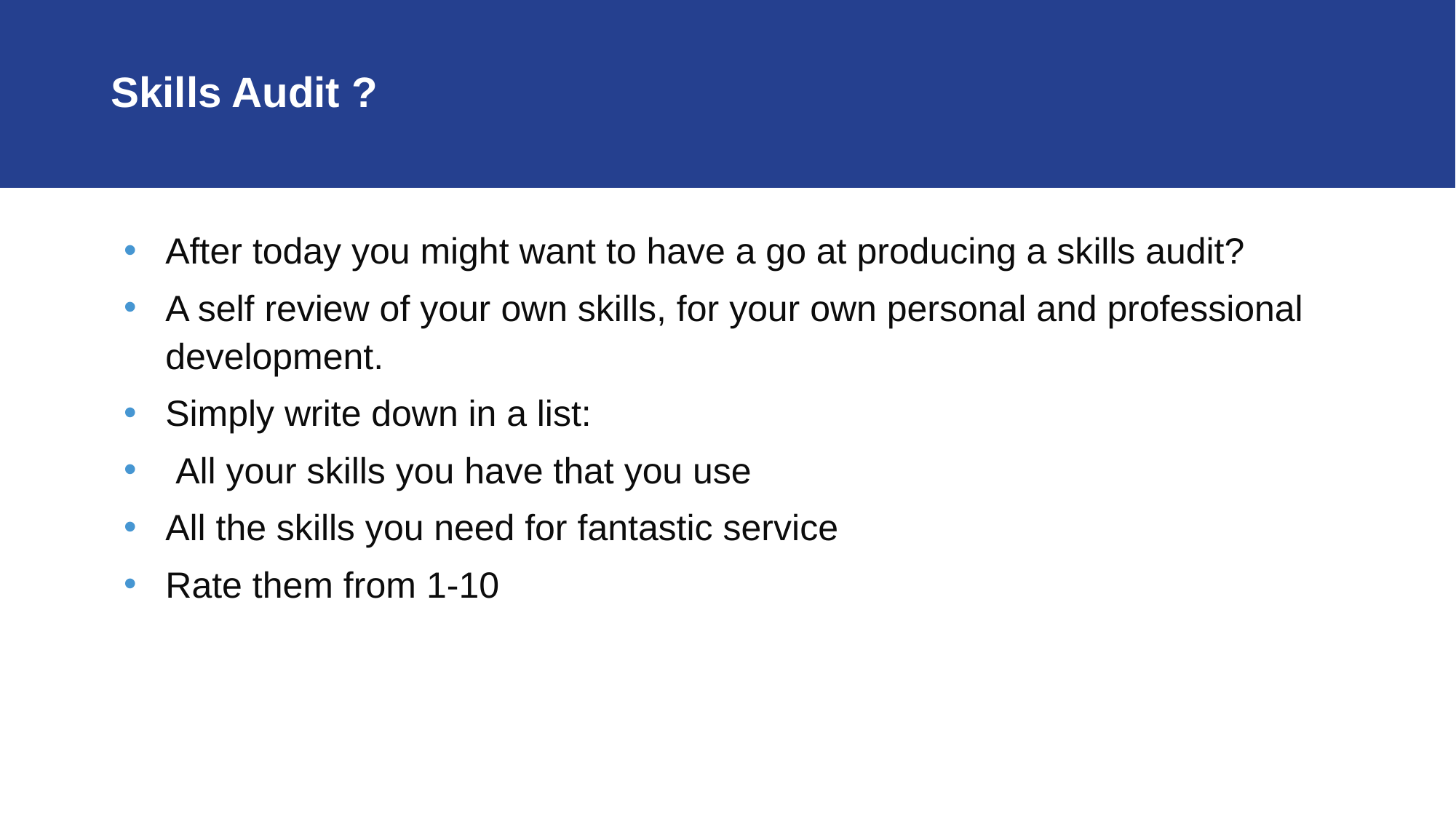

# Skills Audit ?
After today you might want to have a go at producing a skills audit?
A self review of your own skills, for your own personal and professional development.
Simply write down in a list:
 All your skills you have that you use
All the skills you need for fantastic service
Rate them from 1-10